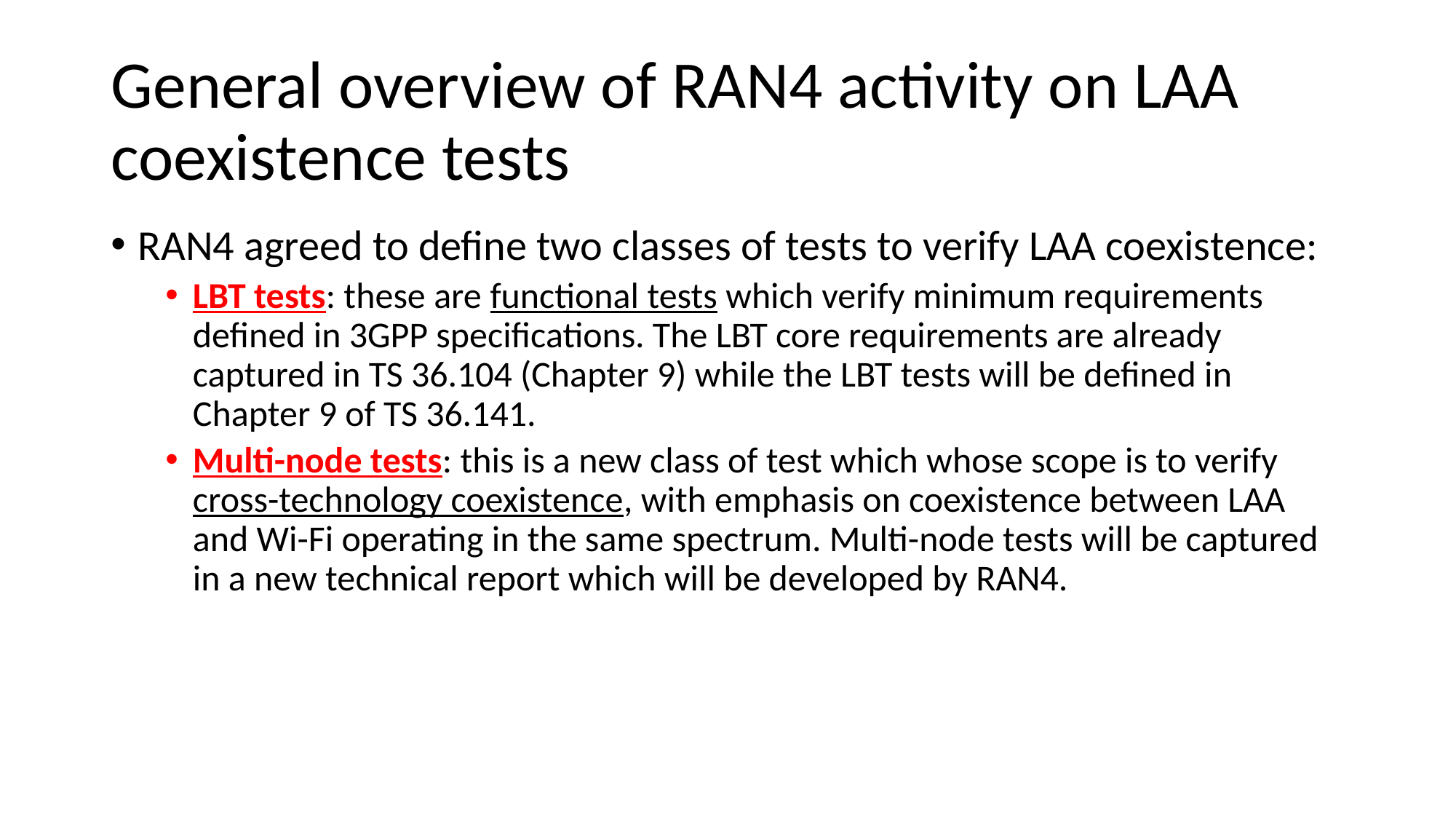

# General overview of RAN4 activity on LAA coexistence tests
RAN4 agreed to define two classes of tests to verify LAA coexistence:
LBT tests: these are functional tests which verify minimum requirements defined in 3GPP specifications. The LBT core requirements are already captured in TS 36.104 (Chapter 9) while the LBT tests will be defined in Chapter 9 of TS 36.141.
Multi-node tests: this is a new class of test which whose scope is to verify cross-technology coexistence, with emphasis on coexistence between LAA and Wi-Fi operating in the same spectrum. Multi-node tests will be captured in a new technical report which will be developed by RAN4.